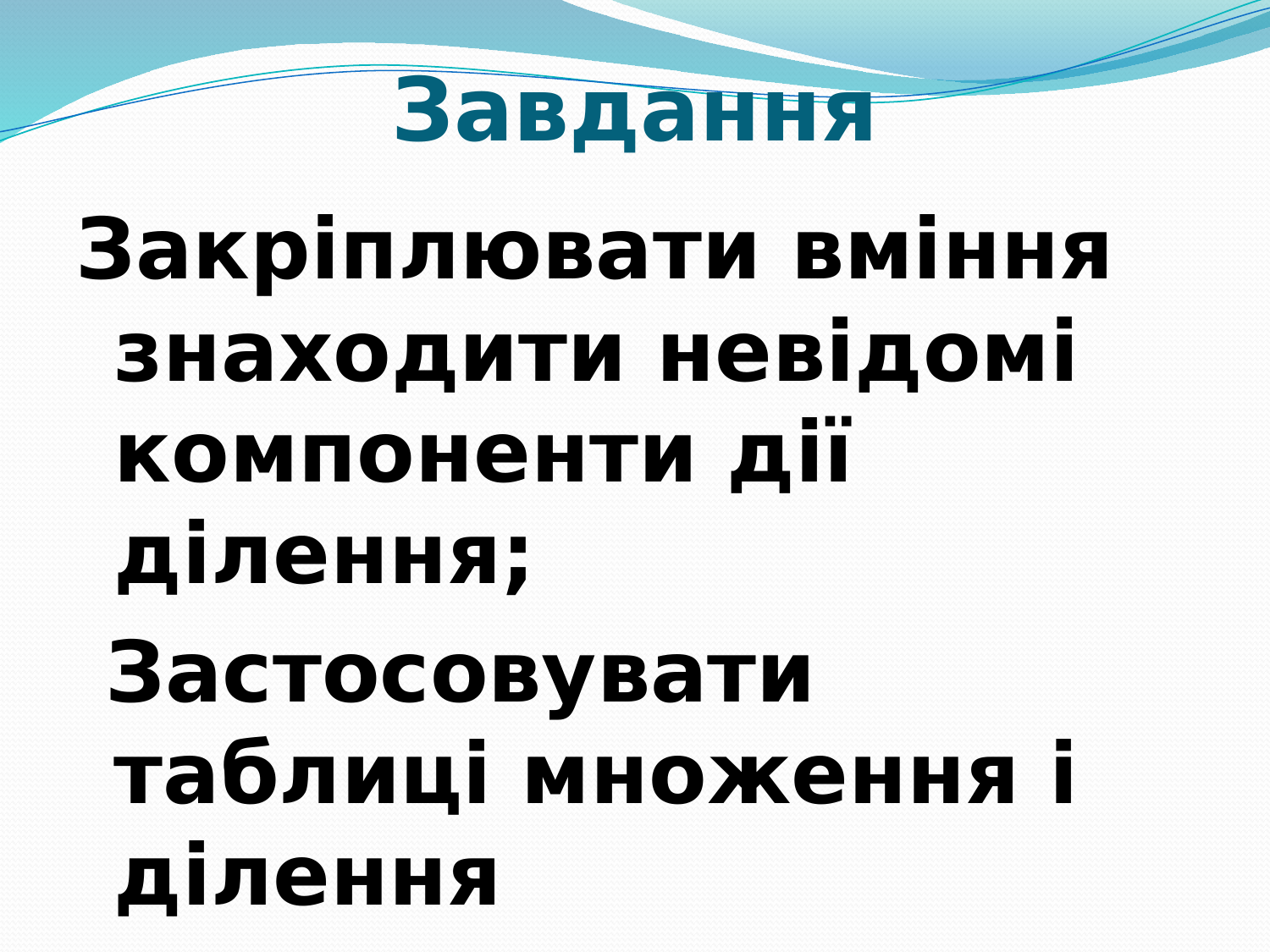

# Завдання
Закріплювати вміння знаходити невідомі компоненти дії ділення;
 Застосовувати таблиці множення і ділення